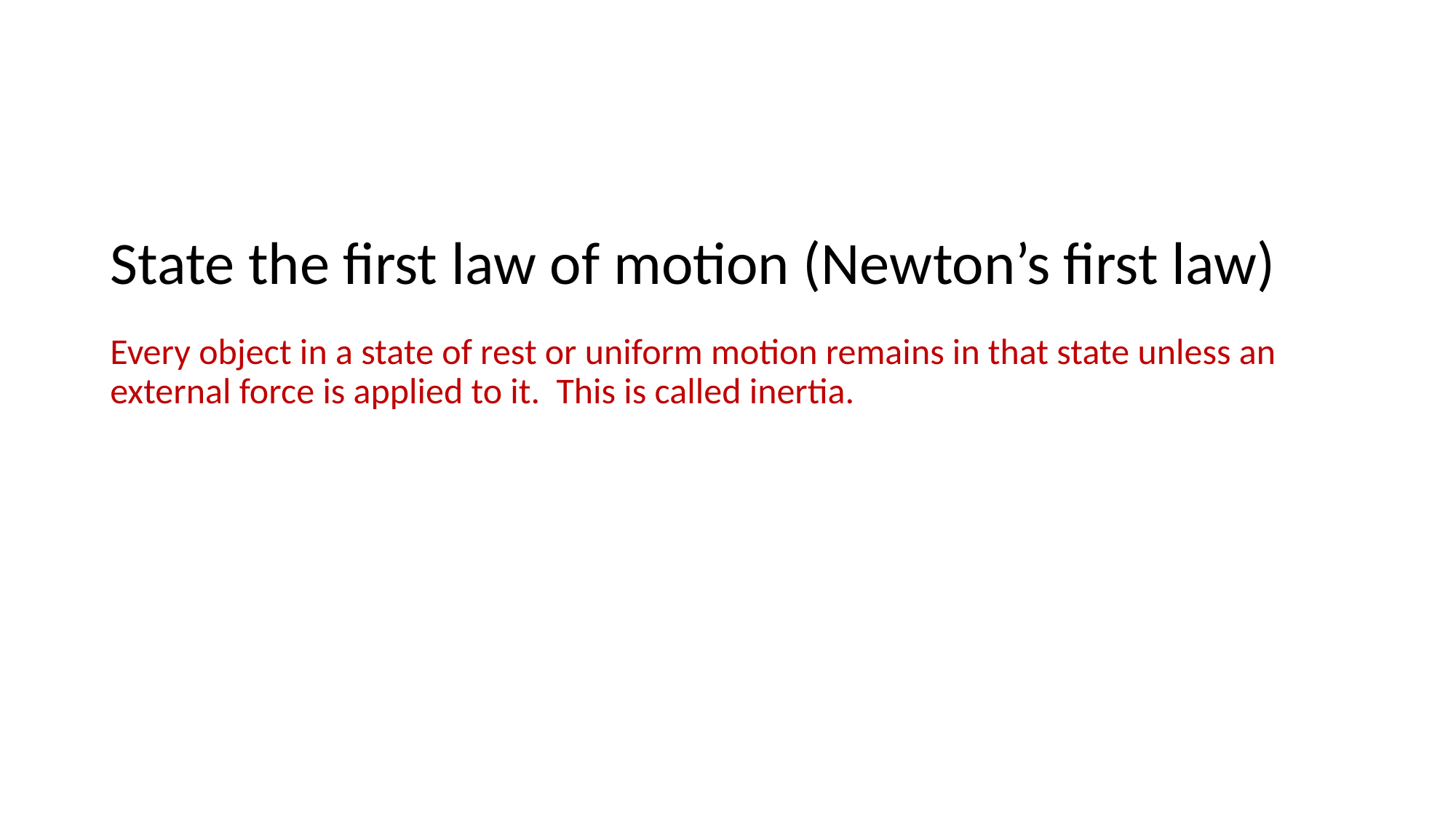

# State the first law of motion (Newton’s first law)
Every object in a state of rest or uniform motion remains in that state unless an external force is applied to it.  This is called inertia.